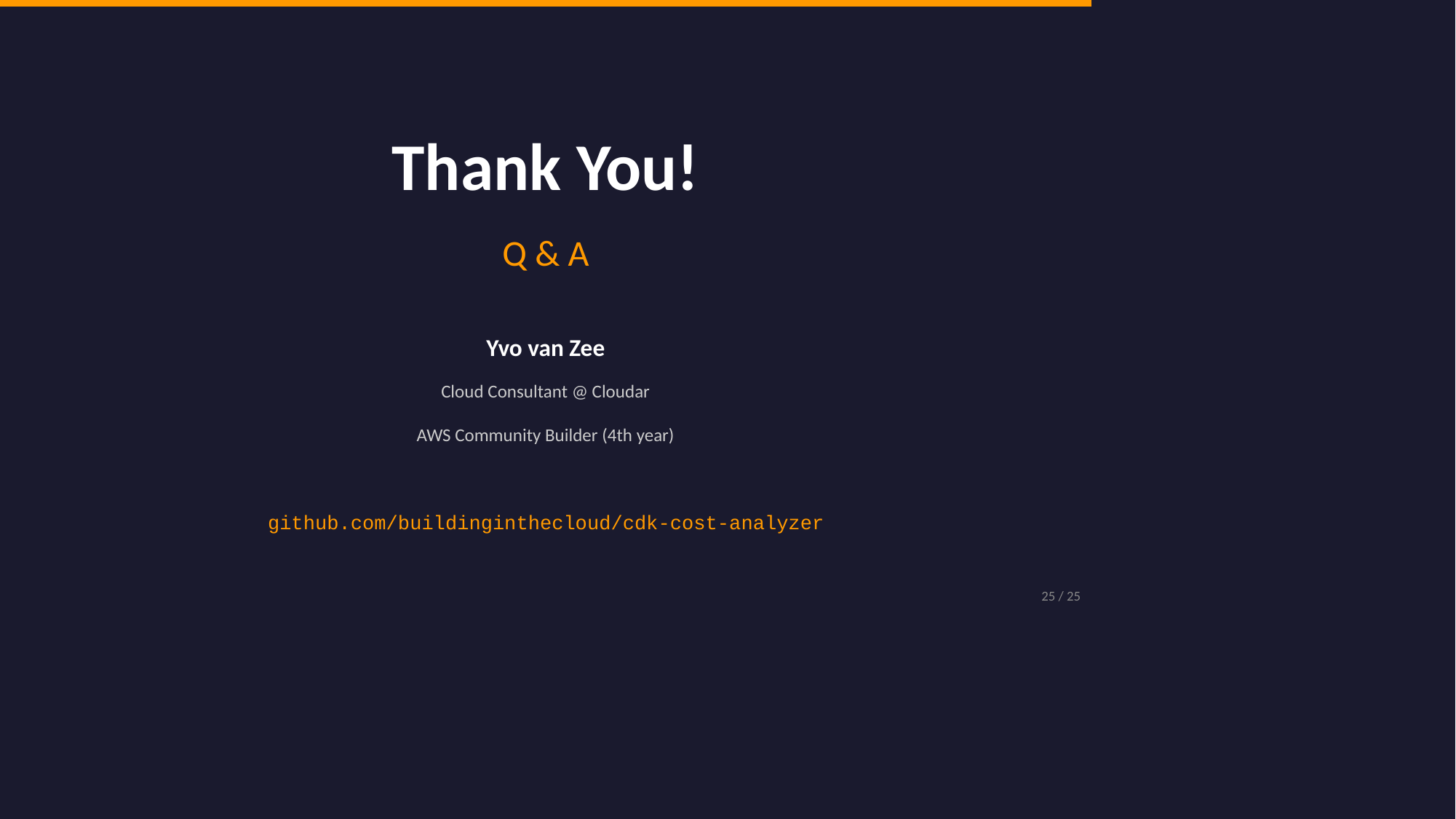

Thank You!
Q & A
Yvo van Zee
Cloud Consultant @ Cloudar
AWS Community Builder (4th year)

github.com/buildinginthecloud/cdk-cost-analyzer
25 / 25